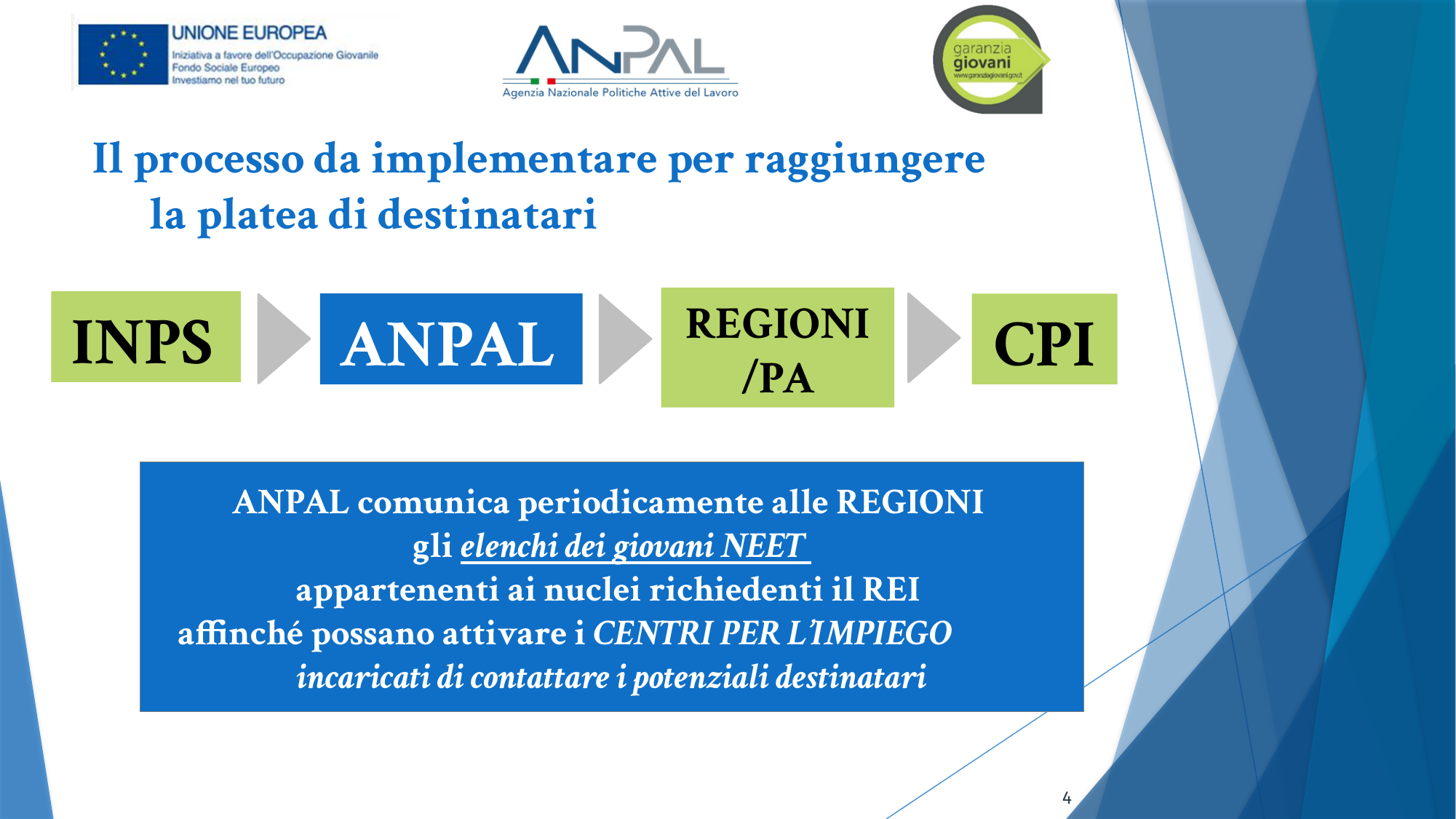

# Il processo da implementare per raggiungere              la platea di destinatari
REGIONI
/PA
INPS
ANPAL
CPI

ANPAL comunica periodicamente alle REGIONI
gli elenchi dei giovani NEET
appartenenti ai nuclei richiedenti il REI
affinché possano attivare i CENTRI PER L’IMPIEGO               incaricati di contattare i potenziali destinatari